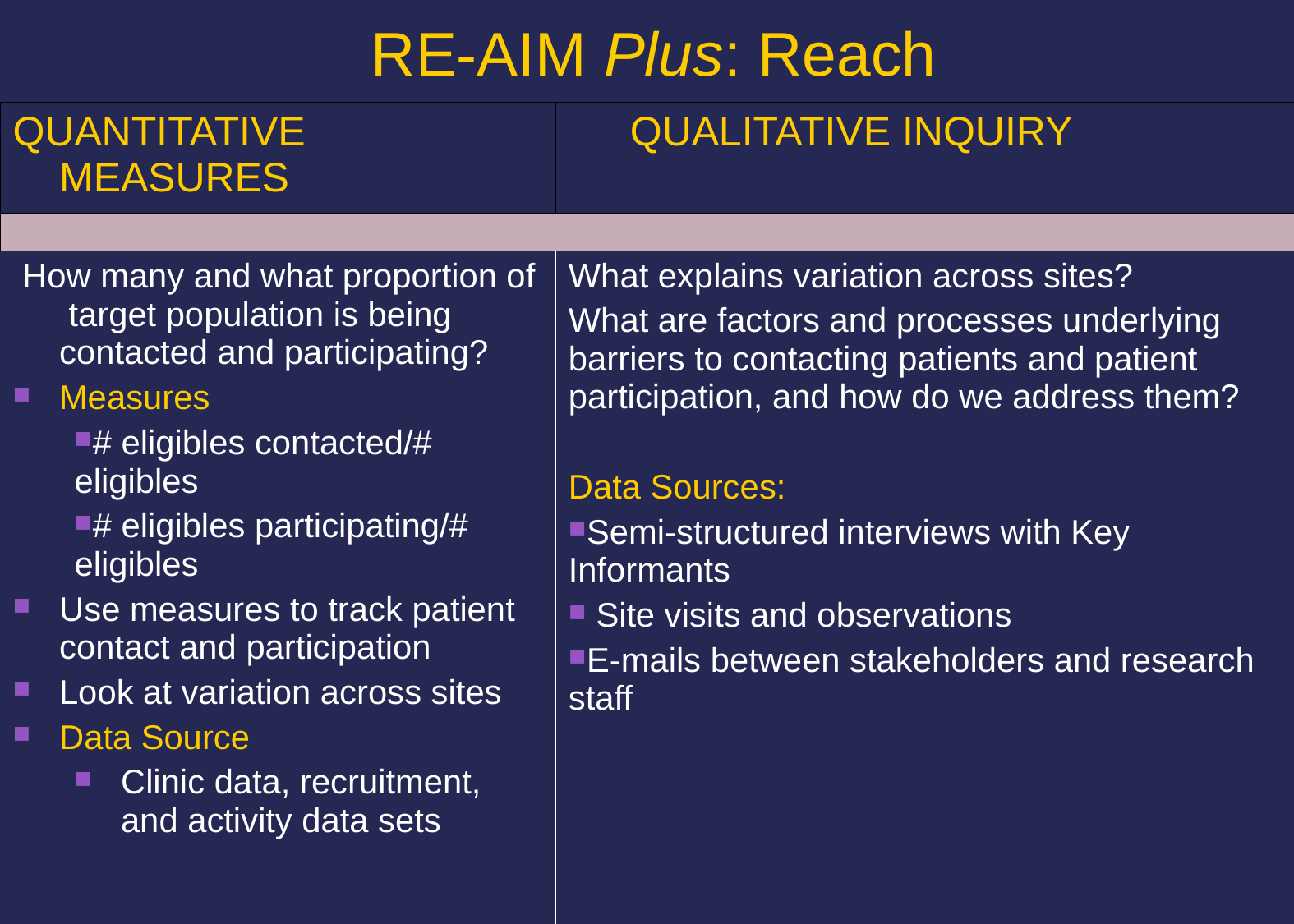

RE-AIM Plus: Reach
| QUANTITATIVE MEASURES | QUALITATIVE INQUIRY |
| --- | --- |
|  |  |
| How many and what proportion of target population is being contacted and participating? Measures # eligibles contacted/# eligibles # eligibles participating/# eligibles Use measures to track patient contact and participation Look at variation across sites Data Source Clinic data, recruitment, and activity data sets | What explains variation across sites? What are factors and processes underlying barriers to contacting patients and patient participation, and how do we address them? Data Sources: Semi-structured interviews with Key Informants Site visits and observations E-mails between stakeholders and research staff |